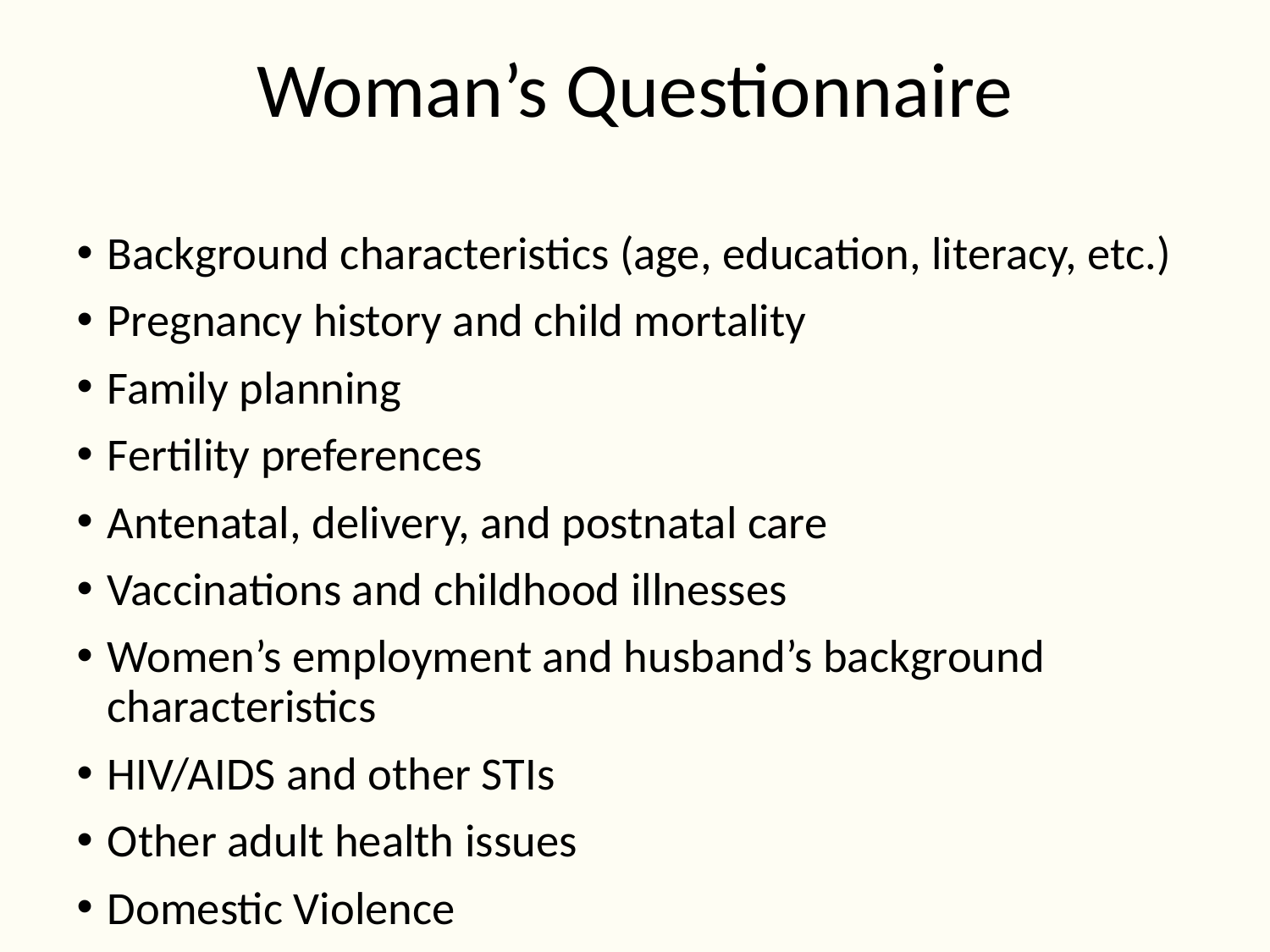

# Woman’s Questionnaire
Background characteristics (age, education, literacy, etc.)
Pregnancy history and child mortality
Family planning
Fertility preferences
Antenatal, delivery, and postnatal care
Vaccinations and childhood illnesses
Women’s employment and husband’s background characteristics
HIV/AIDS and other STIs
Other adult health issues
Domestic Violence